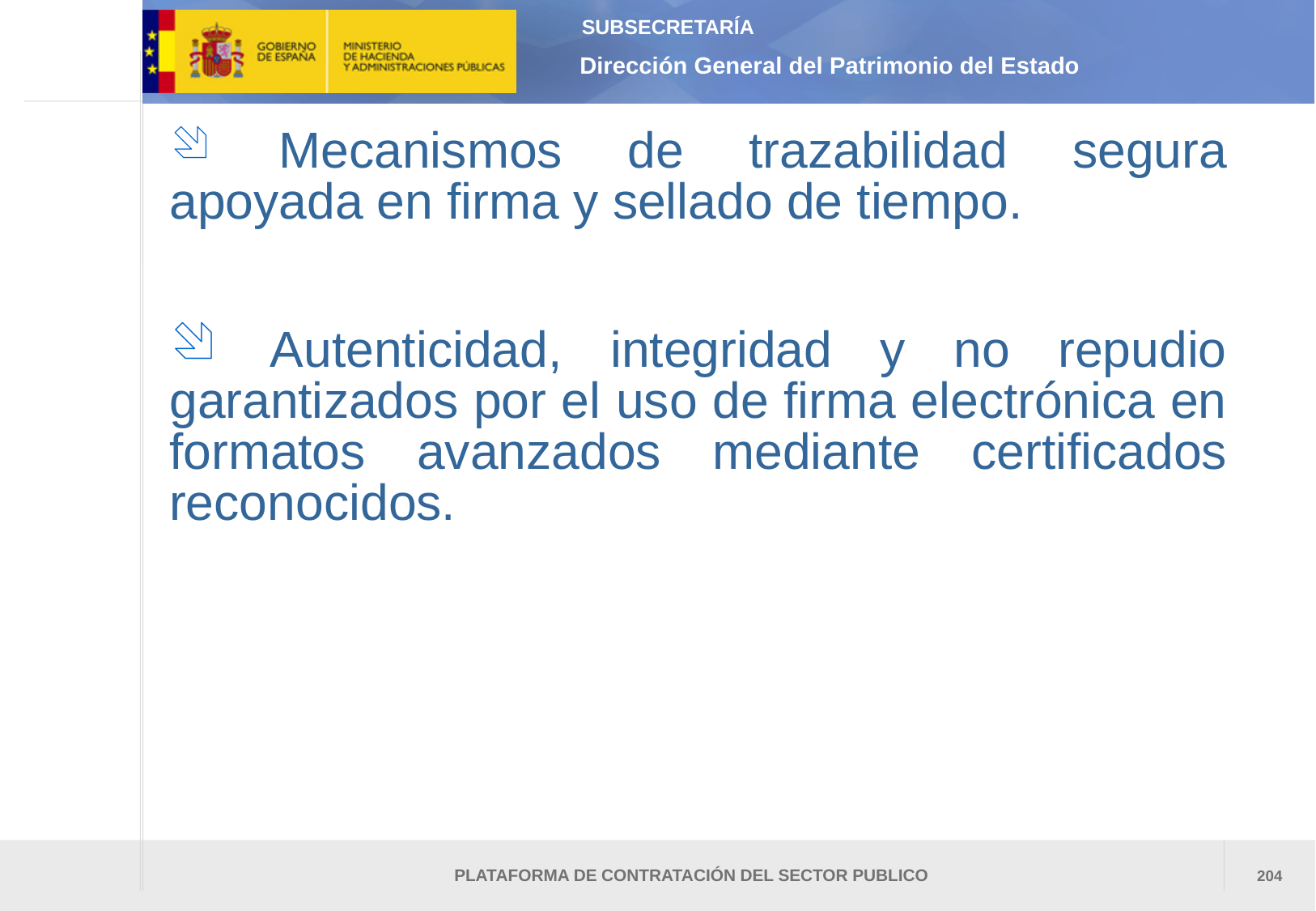

Mecanismos de trazabilidad segura apoyada en firma y sellado de tiempo.

 Autenticidad, integridad y no repudio garantizados por el uso de firma electrónica en formatos avanzados mediante certificados reconocidos.